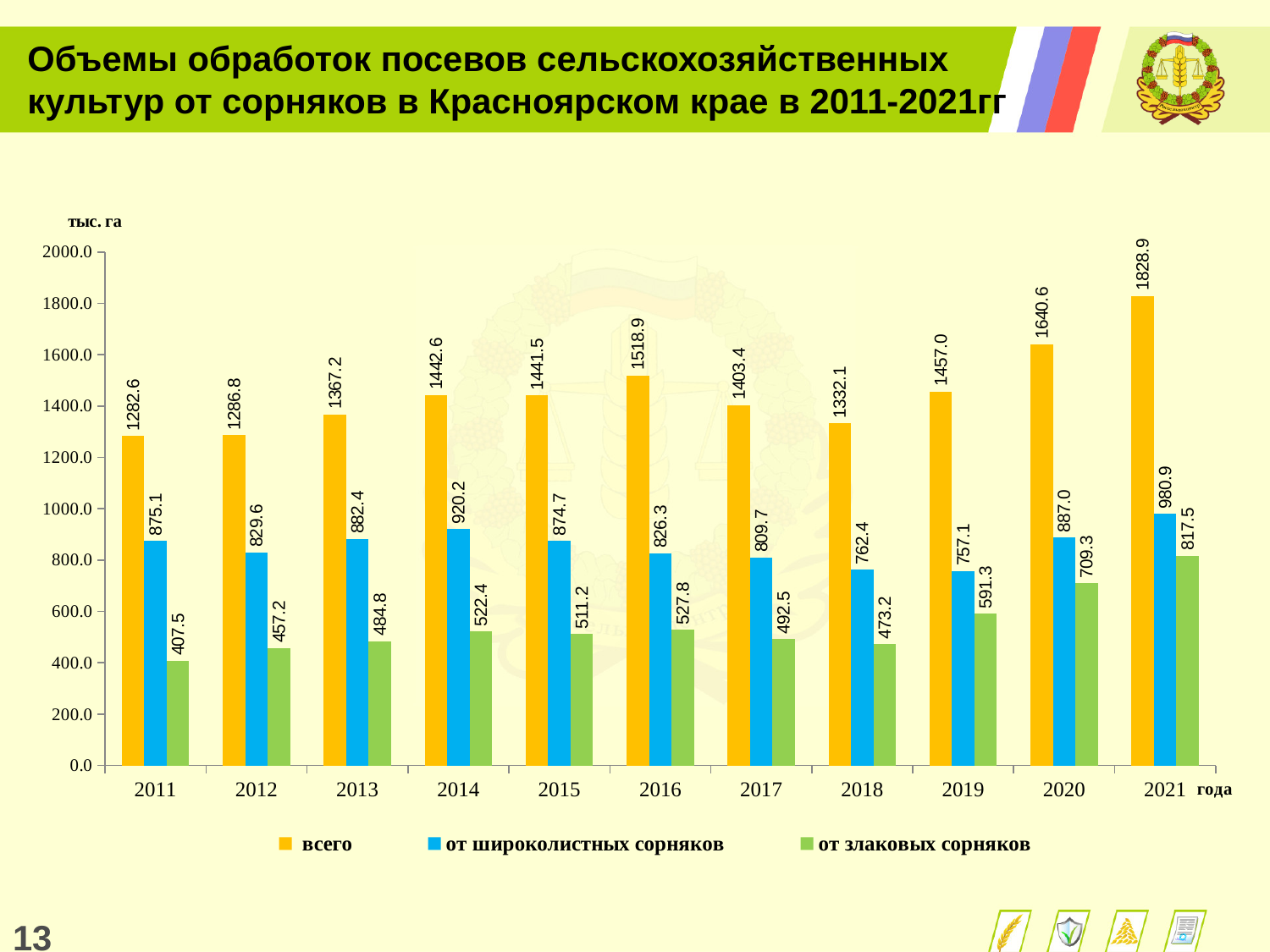

Объемы обработок посевов сельскохозяйственных культур от сорняков в Красноярском крае в 2011-2021гг

### Chart

| Category |  всего | от широколистных сорняков | от злаковых сорняков |
|---|---|---|---|
| 2011 | 1282.5836 | 875.1115999999994 | 407.47199999999765 |
| 2012 | 1286.8 | 829.6 | 457.2 |
| 2013 | 1367.1499999999999 | 882.359999999998 | 484.78999999999894 |
| 2014 | 1442.605 | 920.1790000000005 | 522.4259999999995 |
| 2015 | 1441.45 | 874.729 | 511.23899999999753 |
| 2016 | 1518.8658 | 826.3258999999995 | 527.7829 |
| 2017 | 1403.3836999999999 | 809.7297 | 492.5470000000001 |
| 2018 | 1332.1046999999999 | 762.4057 | 473.24599999999964 |
| 2019 | 1456.9652 | 757.0665999999975 | 591.2655999999995 |
| 2020 | 1640.609 | 887.0015999999995 | 709.3213999999995 |
| 2021 | 1828.8539999999998 | 980.8559999999975 | 817.493 |
13